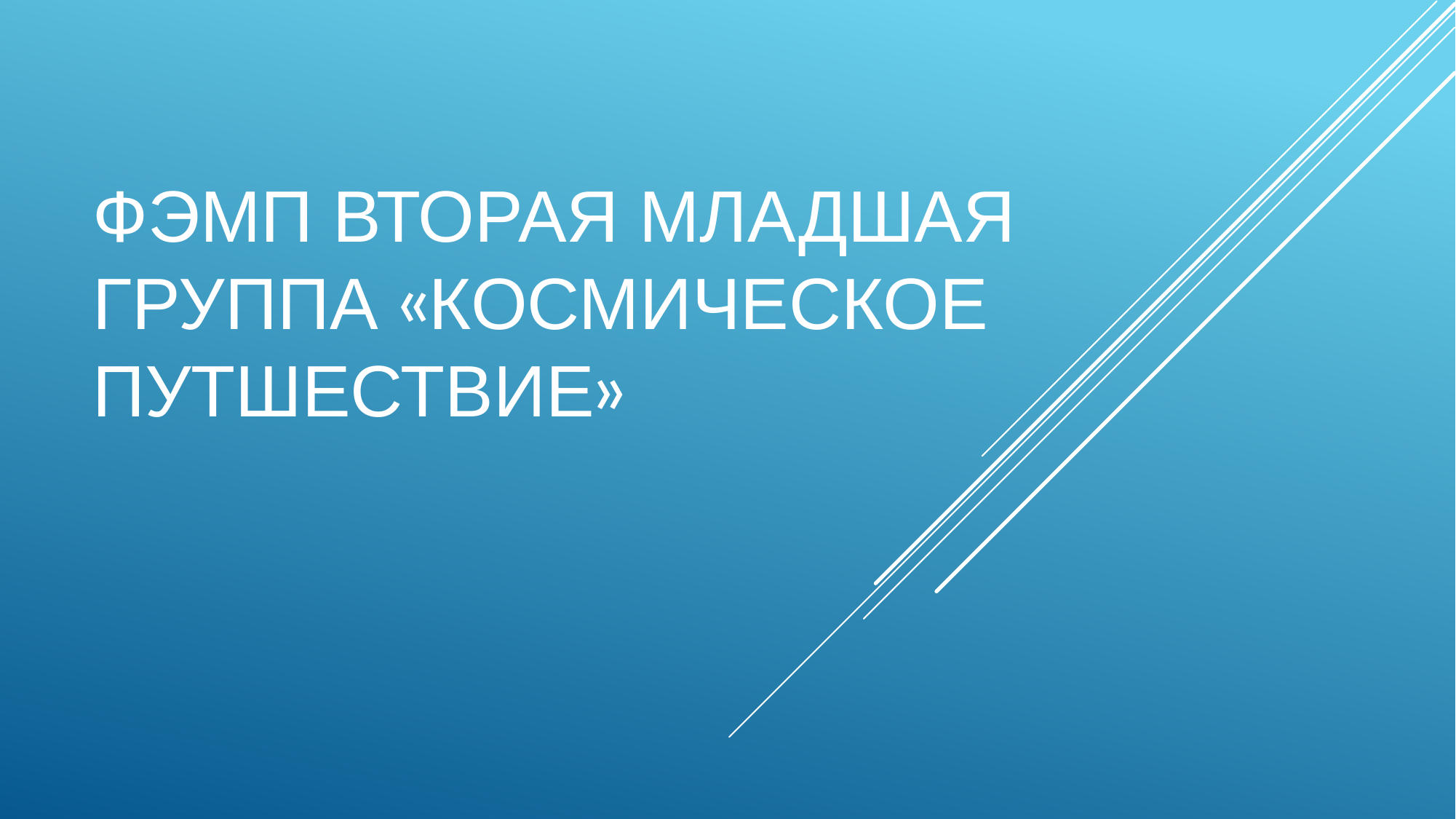

# Фэмп вторая младшая группа «Космическое путшествие»